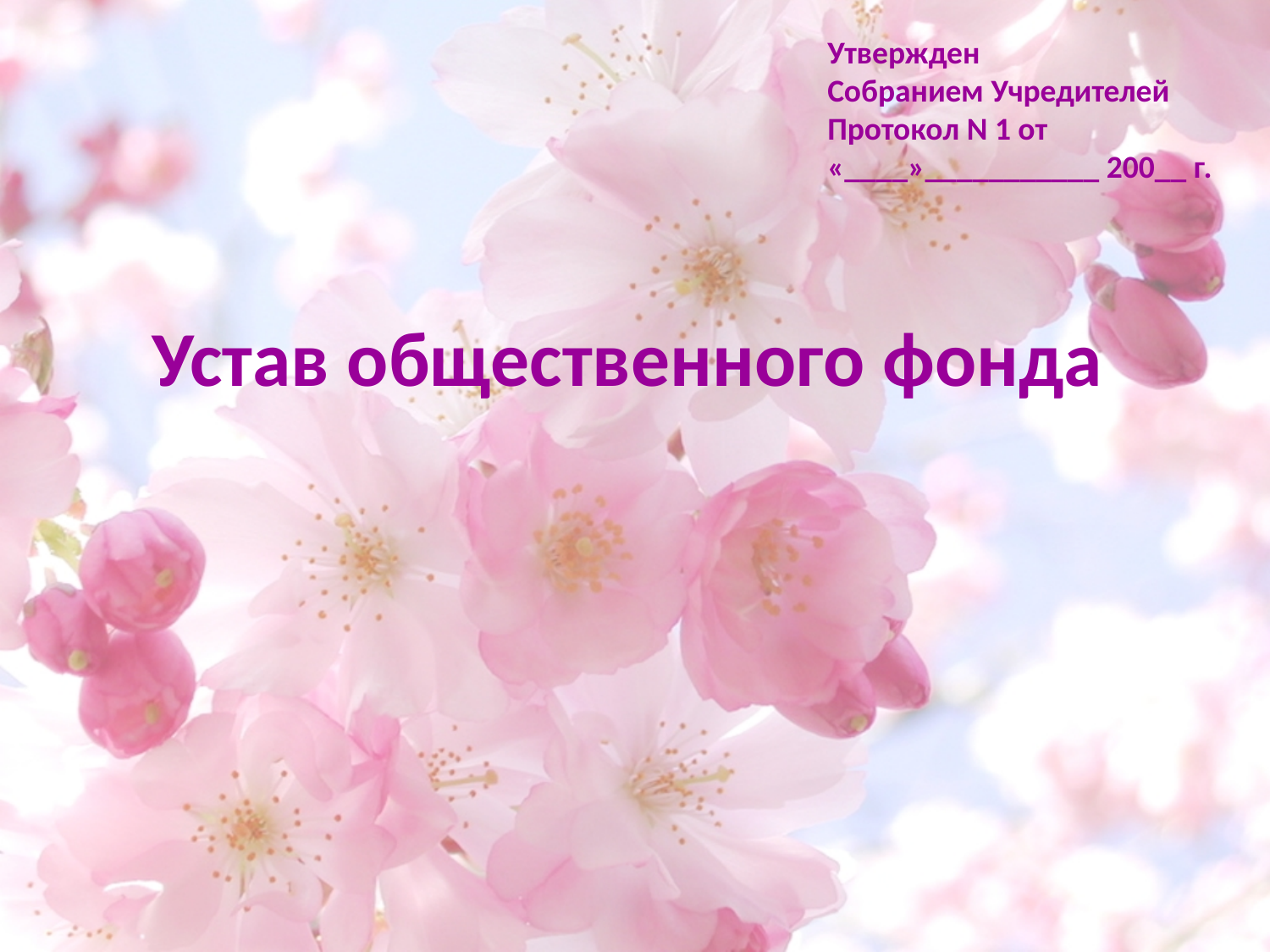

Утвержден
Собранием Учредителей
Протокол N 1 от «____»___________ 200__ г.
# Устав общественного фонда